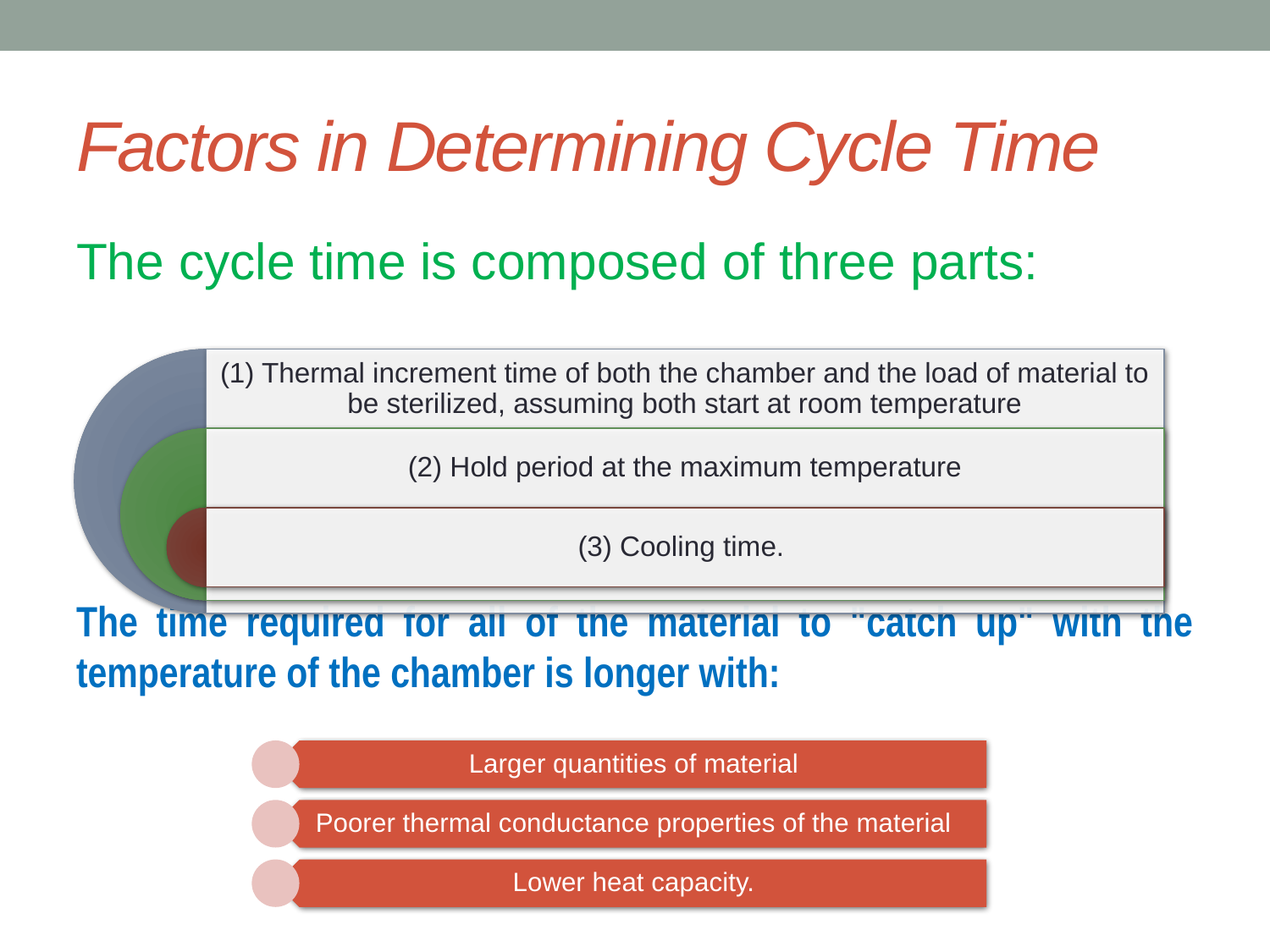

# Factors in Determining Cycle Time
The cycle time is composed of three parts:

The time required for all of the material to "catch up" with the temperature of the chamber is longer with:
(1) Thermal increment time of both the chamber and the load of material to be sterilized, assuming both start at room temperature
(2) Hold period at the maximum temperature
(3) Cooling time.
Larger quantities of material
Poorer thermal conductance properties of the material
Lower heat capacity.